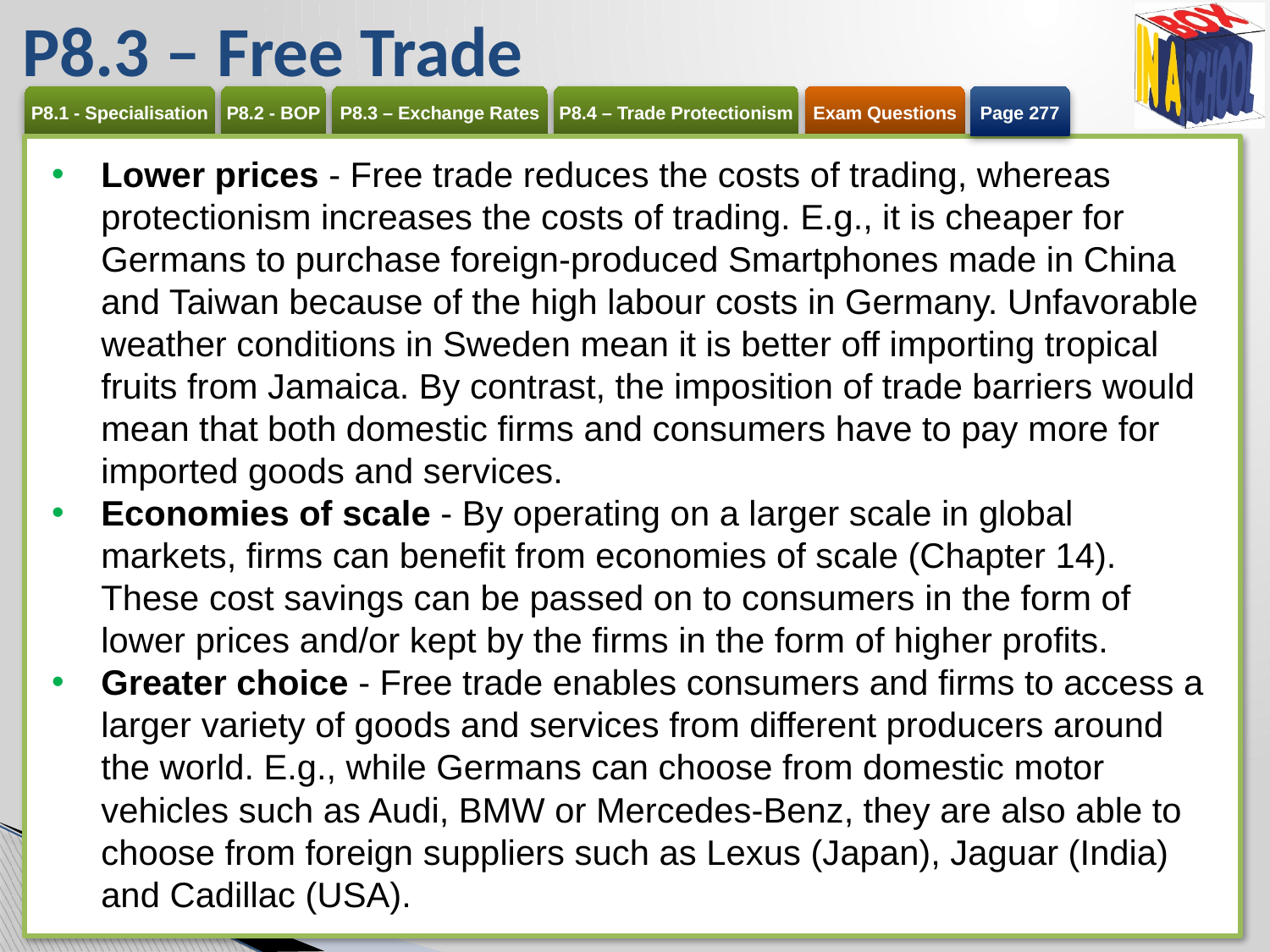

# P8.3 – Free Trade
Page 277
Lower prices - Free trade reduces the costs of trading, whereas protectionism increases the costs of trading. E.g., it is cheaper for Germans to purchase foreign-produced Smartphones made in China and Taiwan because of the high labour costs in Germany. Unfavorable weather conditions in Sweden mean it is better off importing tropical fruits from Jamaica. By contrast, the imposition of trade barriers would mean that both domestic firms and consumers have to pay more for imported goods and services.
Economies of scale - By operating on a larger scale in global markets, firms can benefit from economies of scale (Chapter 14). These cost savings can be passed on to consumers in the form of lower prices and/or kept by the firms in the form of higher profits.
Greater choice - Free trade enables consumers and firms to access a larger variety of goods and services from different producers around the world. E.g., while Germans can choose from domestic motor vehicles such as Audi, BMW or Mercedes-Benz, they are also able to choose from foreign suppliers such as Lexus (Japan), Jaguar (India) and Cadillac (USA).